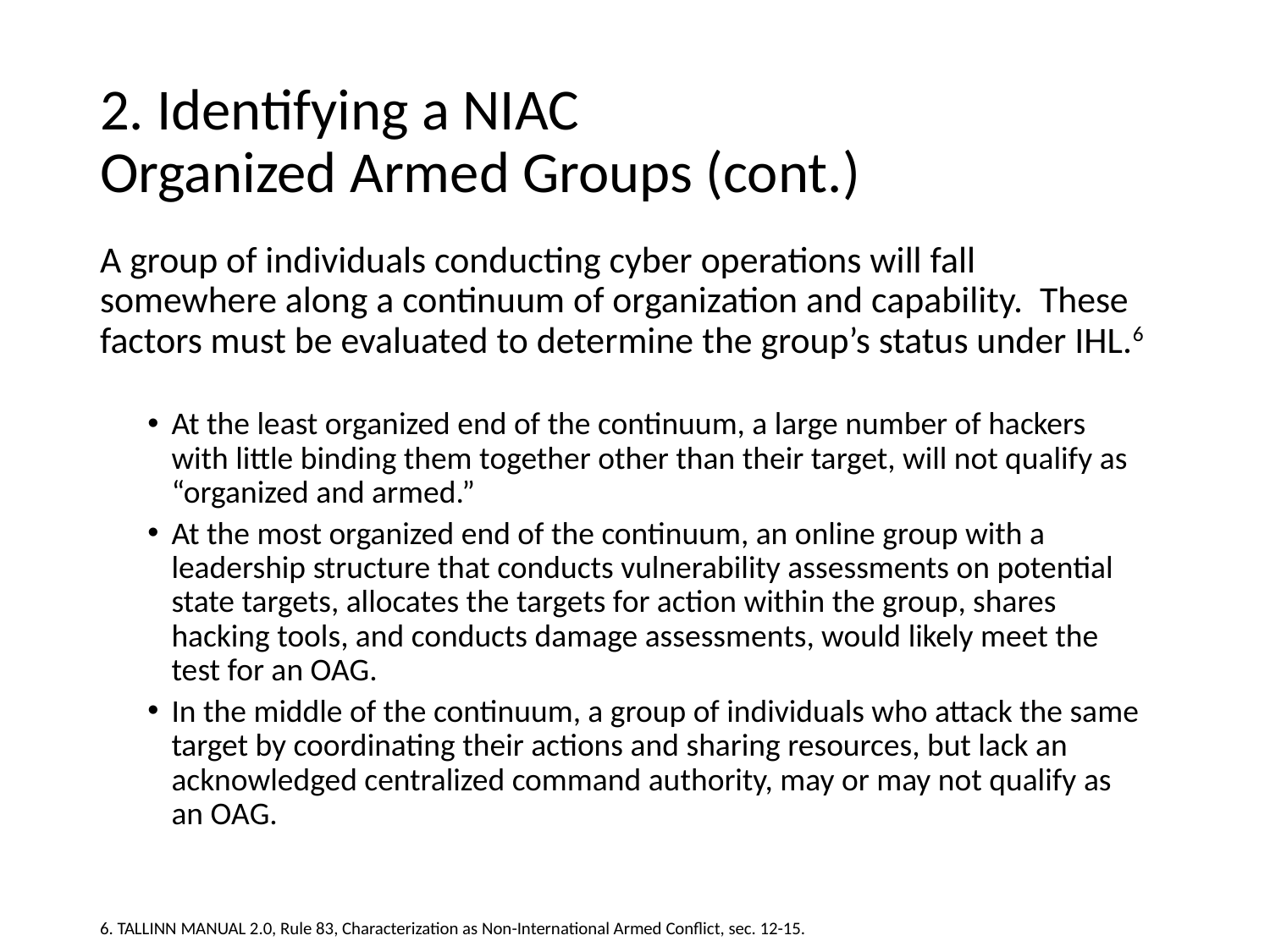

# 2. Identifying a NIAC Organized Armed Groups (cont.)
A group of individuals conducting cyber operations will fall somewhere along a continuum of organization and capability.  These factors must be evaluated to determine the group’s status under IHL.6
At the least organized end of the continuum, a large number of hackers with little binding them together other than their target, will not qualify as “organized and armed.”
At the most organized end of the continuum, an online group with a leadership structure that conducts vulnerability assessments on potential state targets, allocates the targets for action within the group, shares hacking tools, and conducts damage assessments, would likely meet the test for an OAG.
In the middle of the continuum, a group of individuals who attack the same target by coordinating their actions and sharing resources, but lack an acknowledged centralized command authority, may or may not qualify as an OAG.

6. TALLINN MANUAL 2.0, Rule 83, Characterization as Non-International Armed Conflict, sec. 12-15.